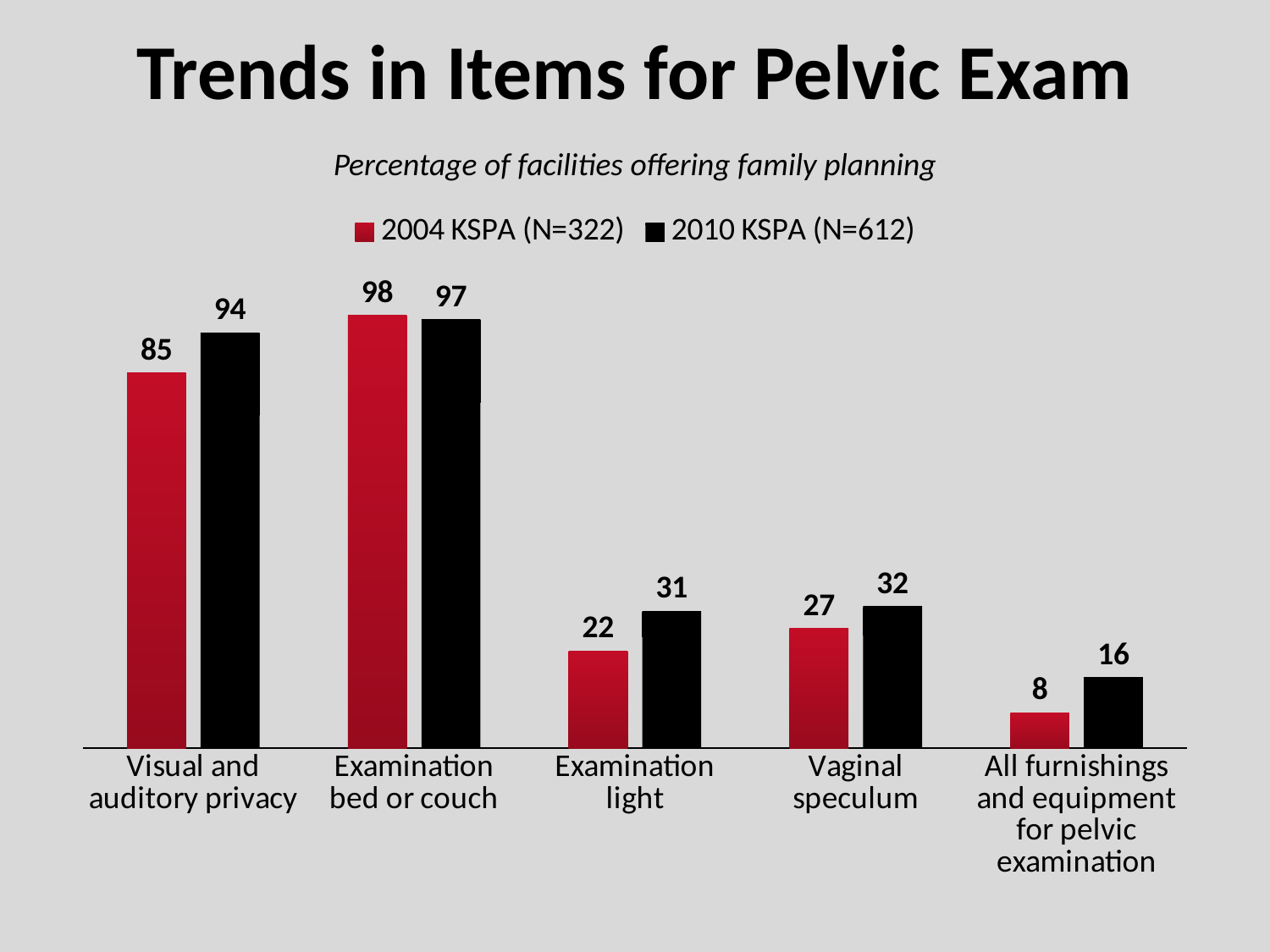

# Trends in Items for Pelvic Exam
Percentage of facilities offering family planning

### Chart

| Category | 2004 KSPA (N=322) | 2010 KSPA (N=612) |
|---|---|---|
| Visual and auditory privacy | 85.0 | 94.0 |
| Examination bed or couch | 98.0 | 97.0 |
| Examination light | 22.0 | 31.0 |
| Vaginal speculum | 27.0 | 32.0 |
| All furnishings and equipment for pelvic examination | 8.0 | 16.0 |